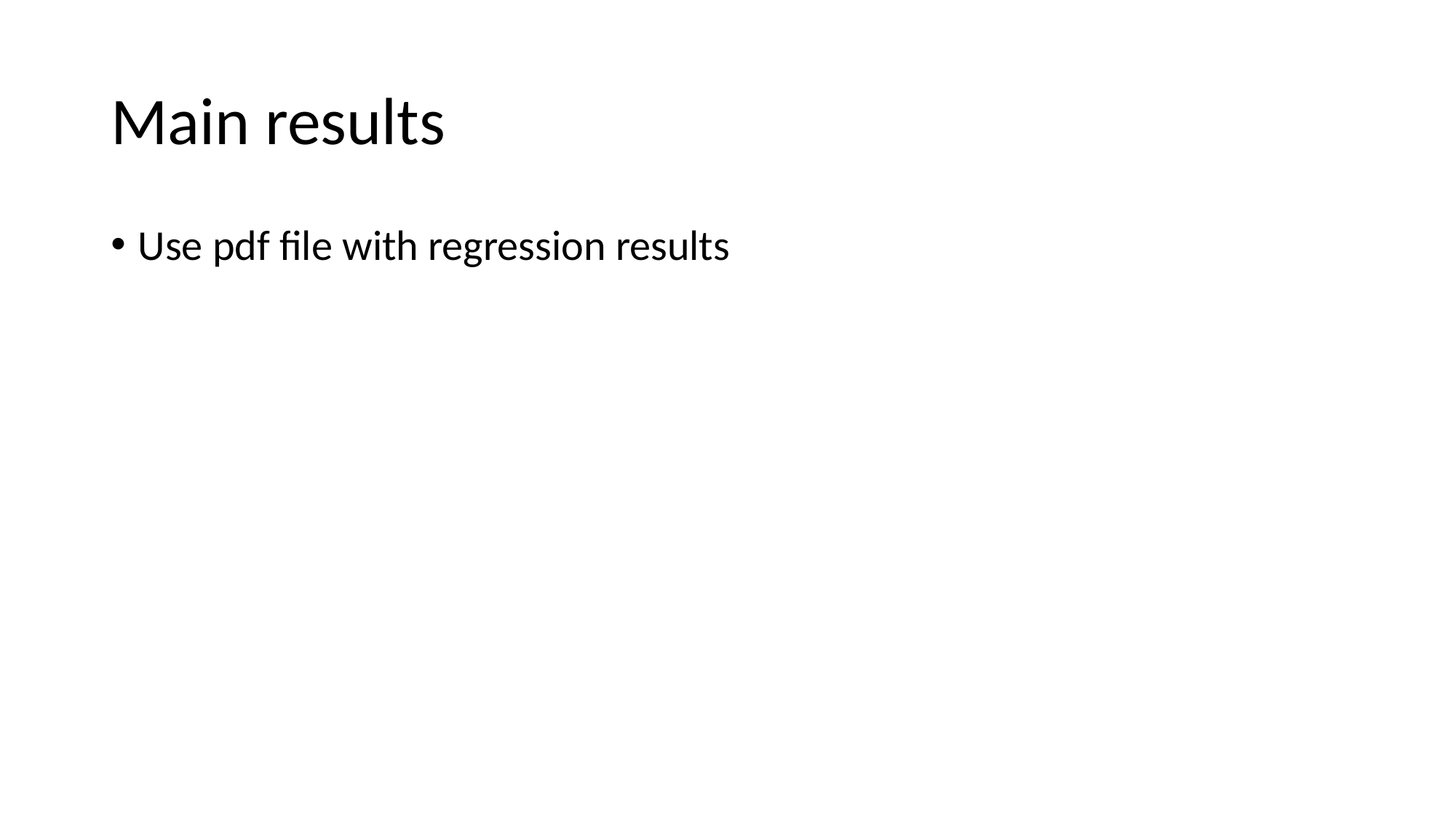

# Main results
Use pdf file with regression results